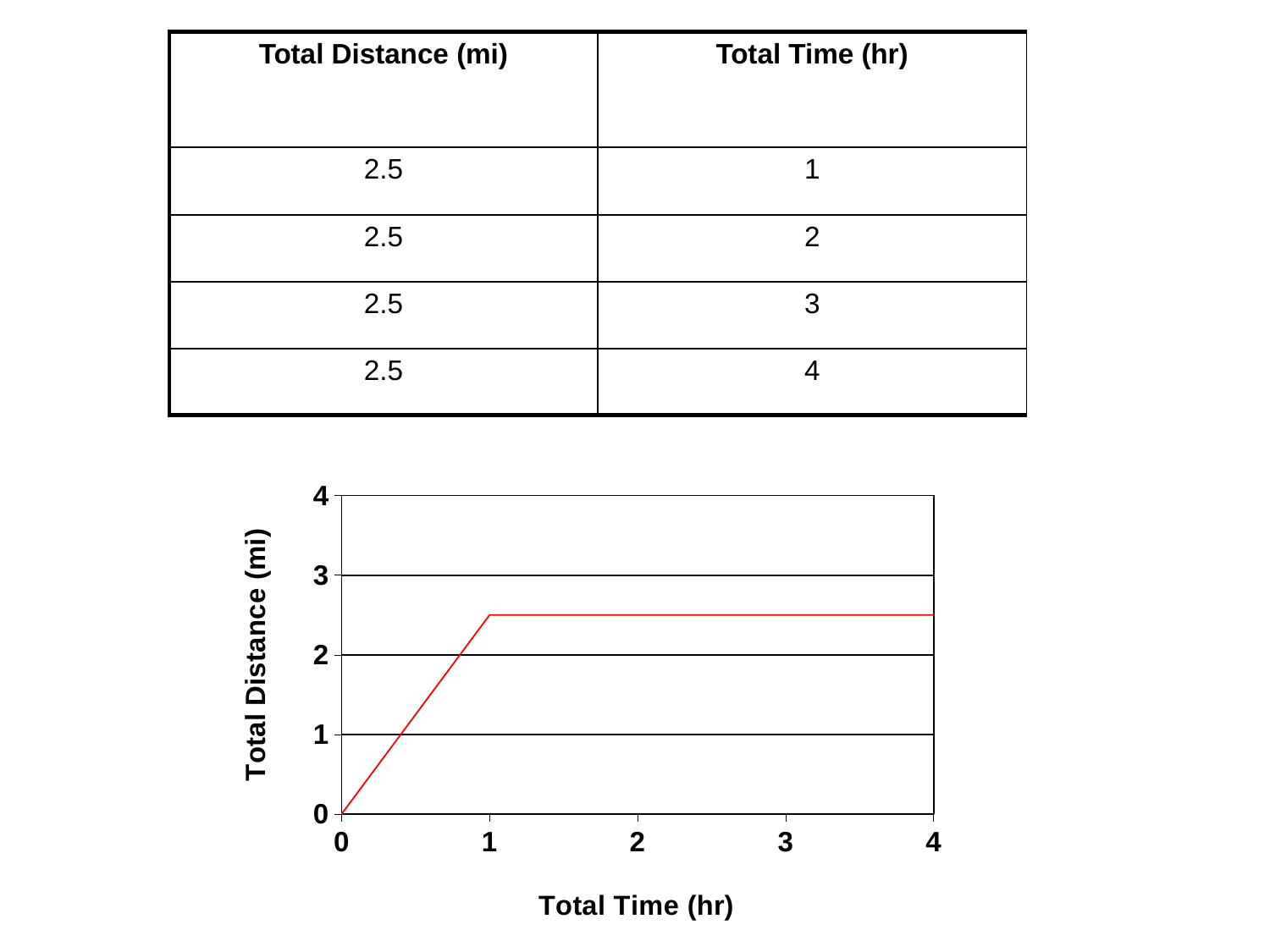

| Total Distance (mi) | Total Time (hr) |
| --- | --- |
| 2.5 | 1 |
| 2.5 | 2 |
| 2.5 | 3 |
| 2.5 | 4 |

### Chart

| Category | East |
|---|---|
| 0 | 0.0 |
| 1 | 2.5 |
| 2 | 2.5 |
| 3 | 2.5 |
| 4 | 2.5 |